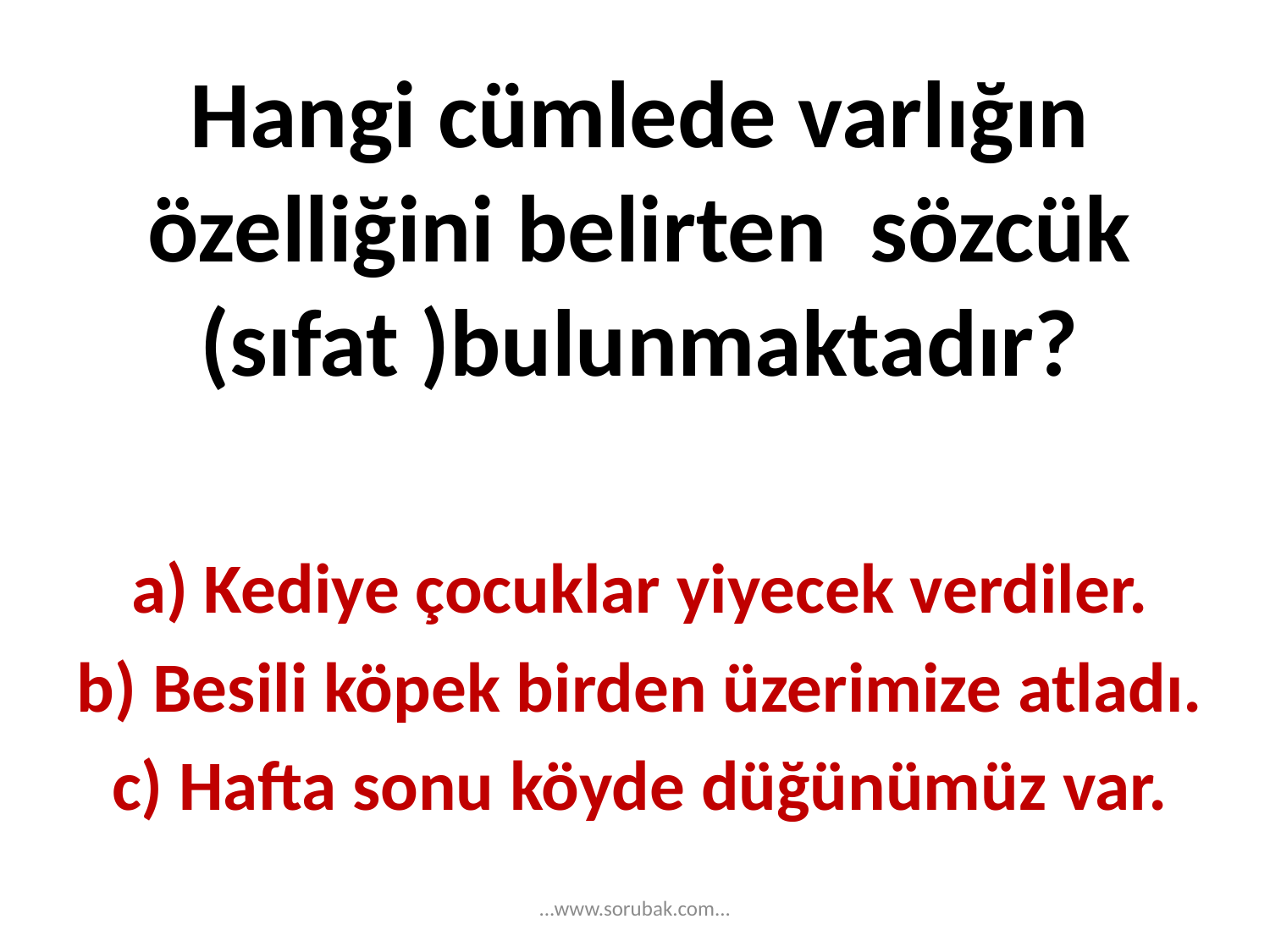

Hangi cümlede varlığın özelliğini belirten  sözcük (sıfat )bulunmaktadır?

a) Kediye çocuklar yiyecek verdiler.
b) Besili köpek birden üzerimize atladı.
c) Hafta sonu köyde düğünümüz var.

...www.sorubak.com...